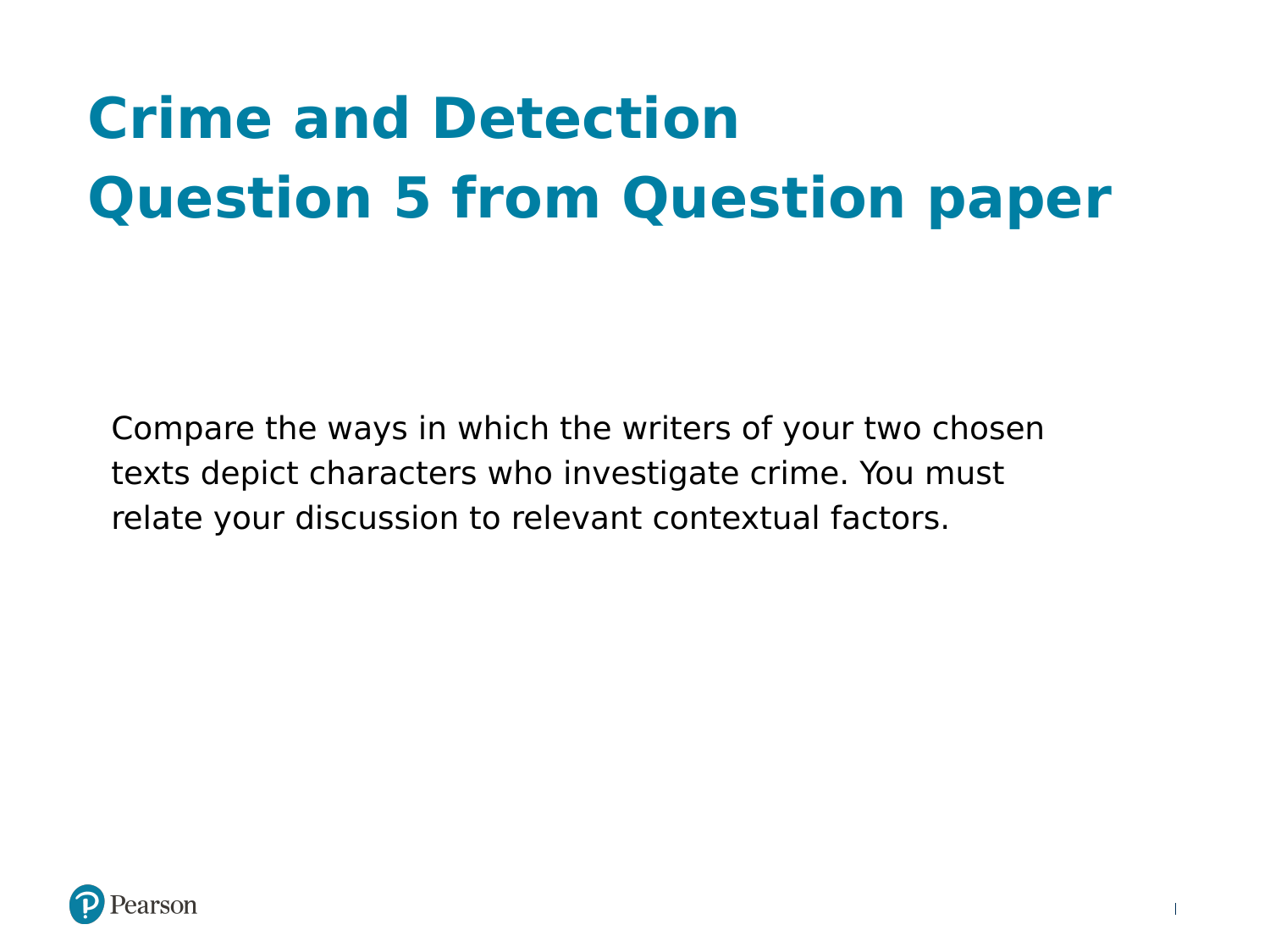

# Crime and Detection Question 5 from Question paper
Compare the ways in which the writers of your two chosen texts depict characters who investigate crime. You must relate your discussion to relevant contextual factors.